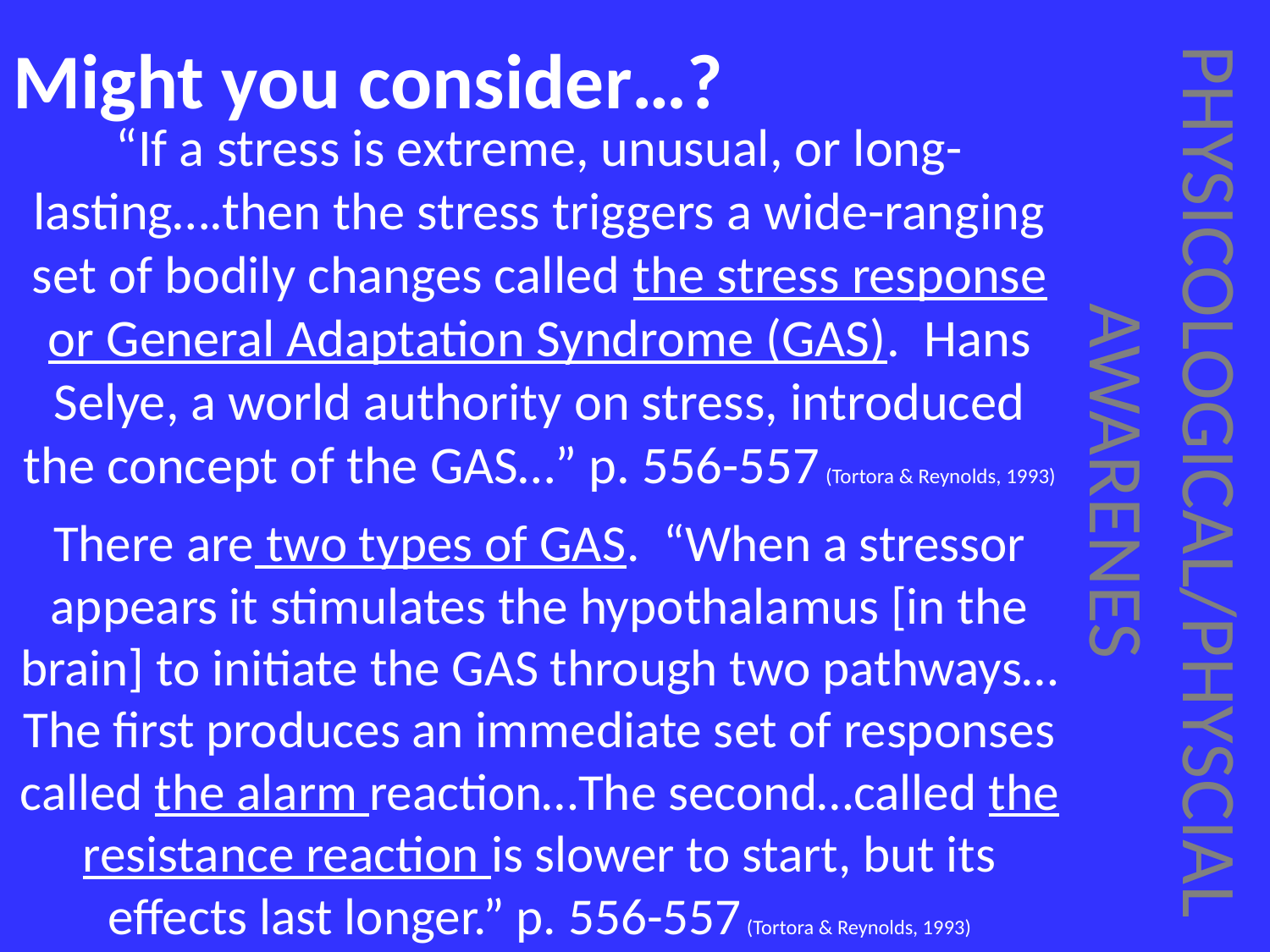

# Might you consider…?
“If a stress is extreme, unusual, or long-lasting….then the stress triggers a wide-ranging set of bodily changes called the stress response or General Adaptation Syndrome (GAS).  Hans Selye, a world authority on stress, introduced the concept of the GAS…” p. 556-557 (Tortora & Reynolds, 1993)
PHYSICOLOGICAL/PHYSCIAL AWARENES
There are two types of GAS.  “When a stressor appears it stimulates the hypothalamus [in the brain] to initiate the GAS through two pathways…The first produces an immediate set of responses called the alarm reaction…The second…called the resistance reaction is slower to start, but its effects last longer.” p. 556-557 (Tortora & Reynolds, 1993)